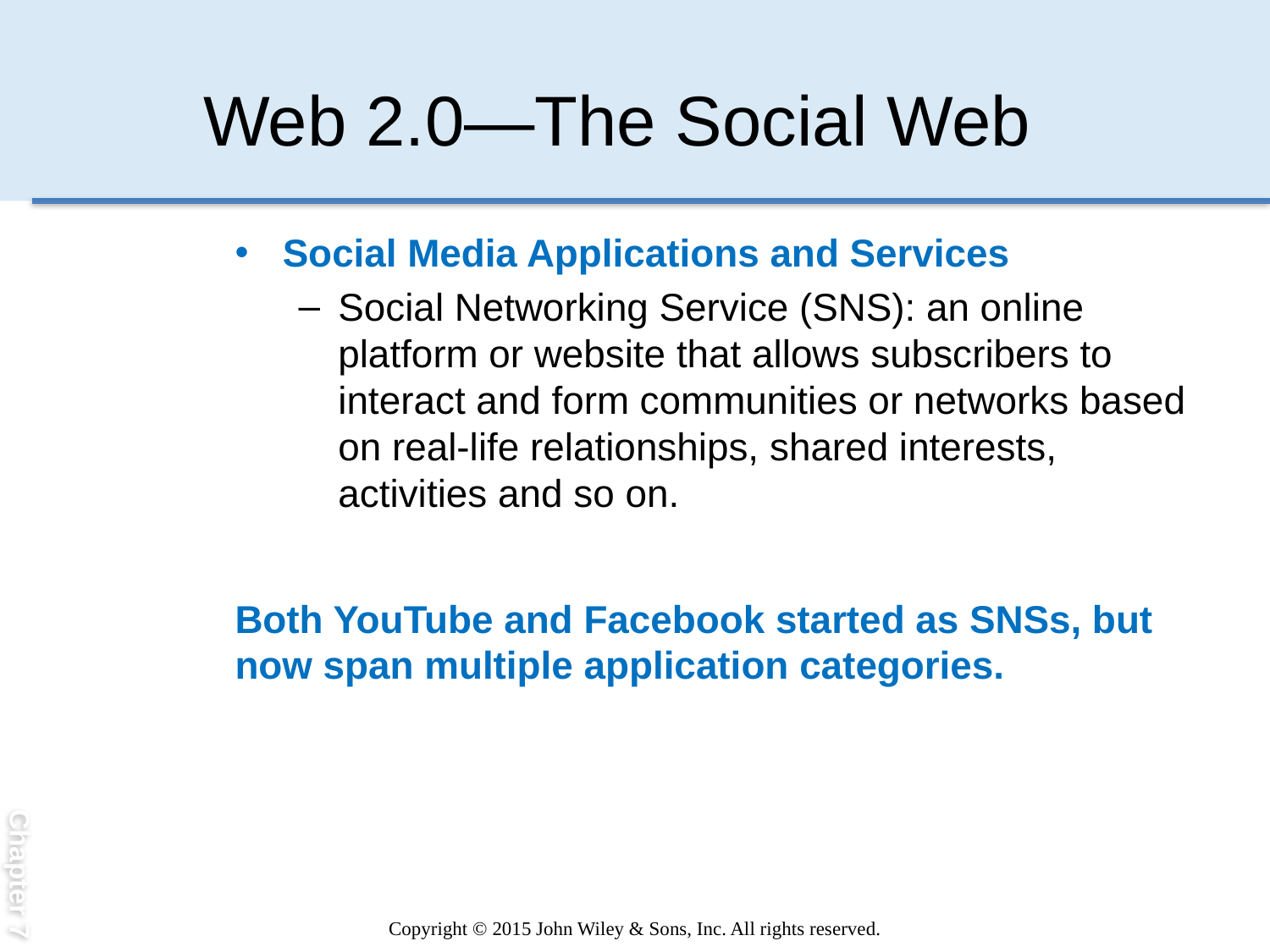

Chapter 7
# Web 2.0—The Social Web
Social Media Applications and Services
Social Networking Service (SNS): an online platform or website that allows subscribers to interact and form communities or networks based on real-life relationships, shared interests, activities and so on.

Both YouTube and Facebook started as SNSs, but now span multiple application categories.